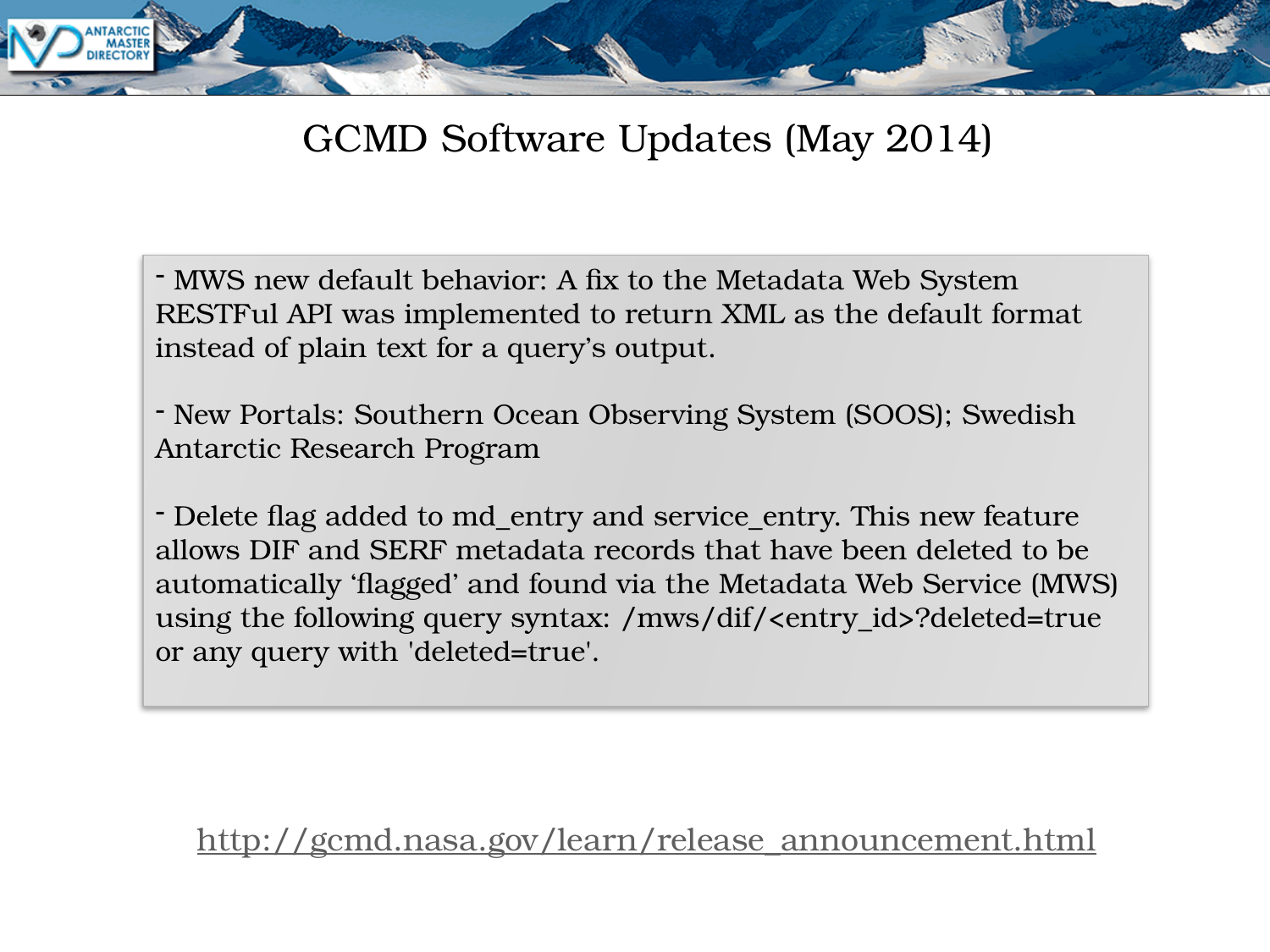

# GCMD Software Updates (May 2014)
 MWS new default behavior: A fix to the Metadata Web System RESTFul API was implemented to return XML as the default format instead of plain text for a query’s output.

 New Portals: Southern Ocean Observing System (SOOS); Swedish Antarctic Research Program

 Delete flag added to md_entry and service_entry. This new feature allows DIF and SERF metadata records that have been deleted to be automatically ‘flagged’ and found via the Metadata Web Service (MWS) using the following query syntax: /mws/dif/<entry_id>?deleted=true or any query with 'deleted=true'.

http://gcmd.nasa.gov/learn/release_announcement.html